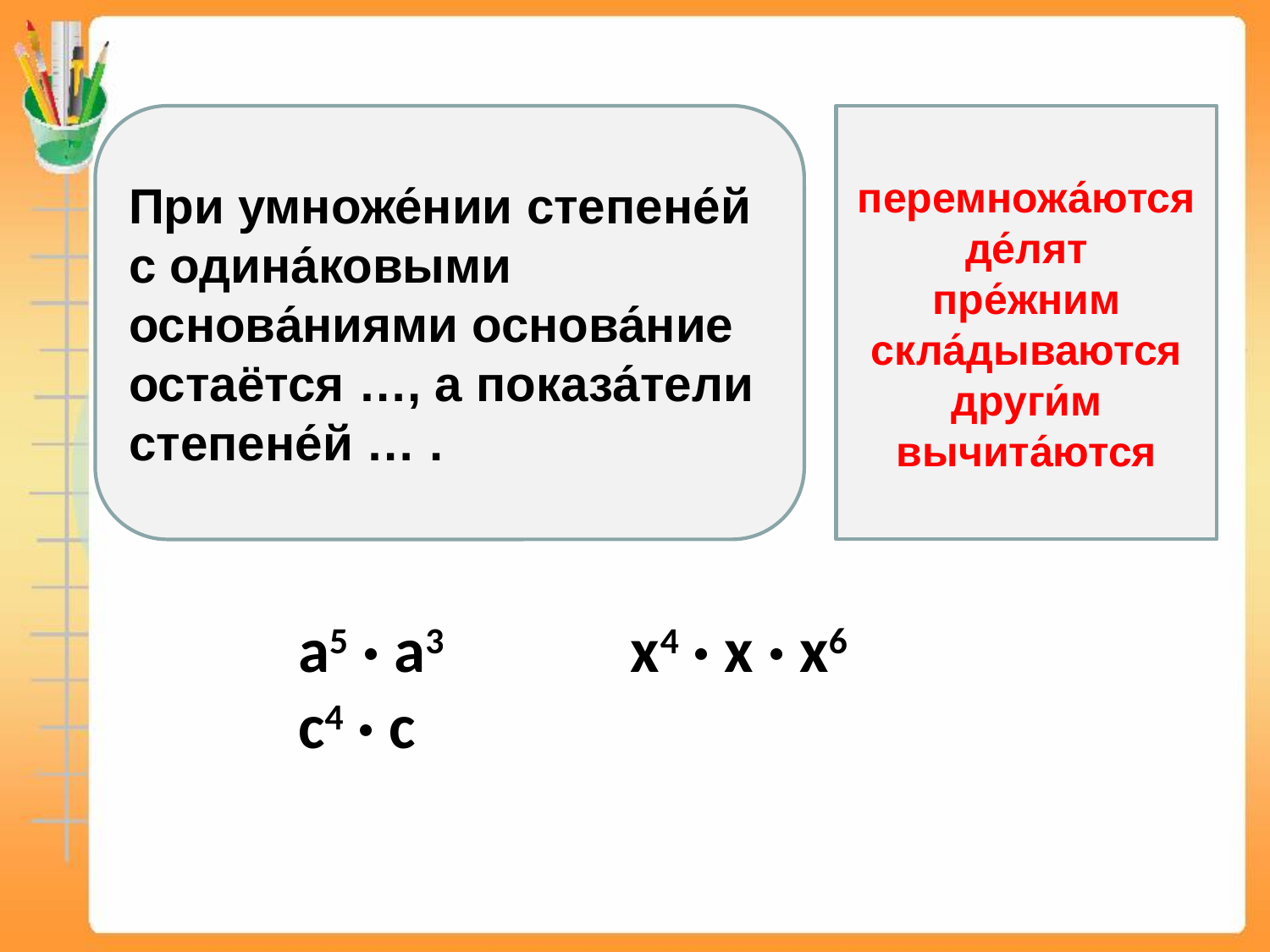

При умноже́нии степене́й с одина́ковыми основа́ниями основа́ние остаётся …, а показа́тели степене́й … .
перемножа́ются
де́лят
пре́жним
скла́дываются
други́м
вычита́ются
а5 · а3             х4 · х · х6
с4 · с